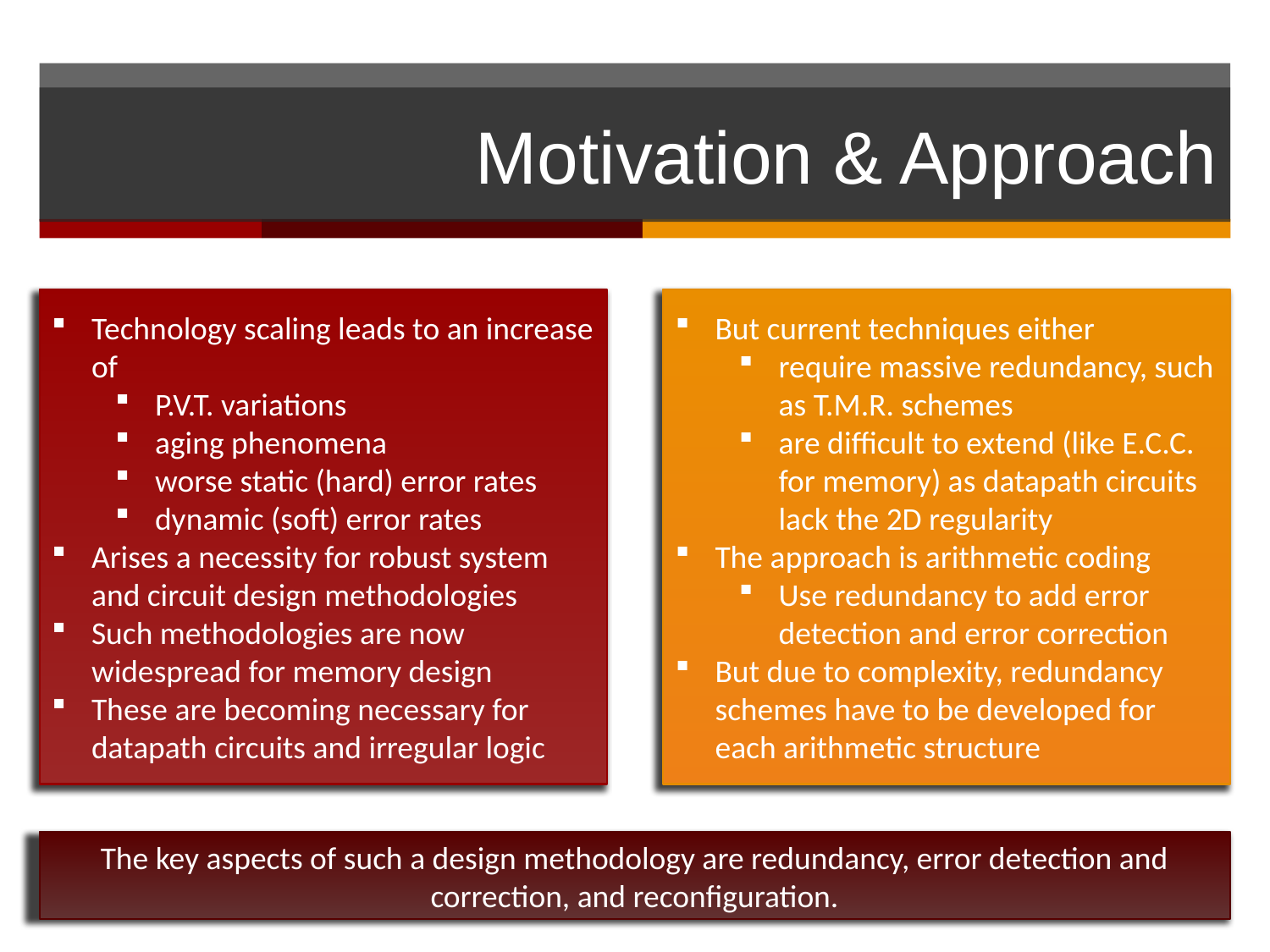

# Motivation & Approach
But current techniques either
require massive redundancy, such as T.M.R. schemes
are difficult to extend (like E.C.C. for memory) as datapath circuits lack the 2D regularity
The approach is arithmetic coding
Use redundancy to add error detection and error correction
But due to complexity, redundancy schemes have to be developed for each arithmetic structure
Technology scaling leads to an increase of
P.V.T. variations
aging phenomena
worse static (hard) error rates
dynamic (soft) error rates
Arises a necessity for robust system and circuit design methodologies
Such methodologies are now widespread for memory design
These are becoming necessary for datapath circuits and irregular logic
The key aspects of such a design methodology are redundancy, error detection and correction, and reconfiguration.